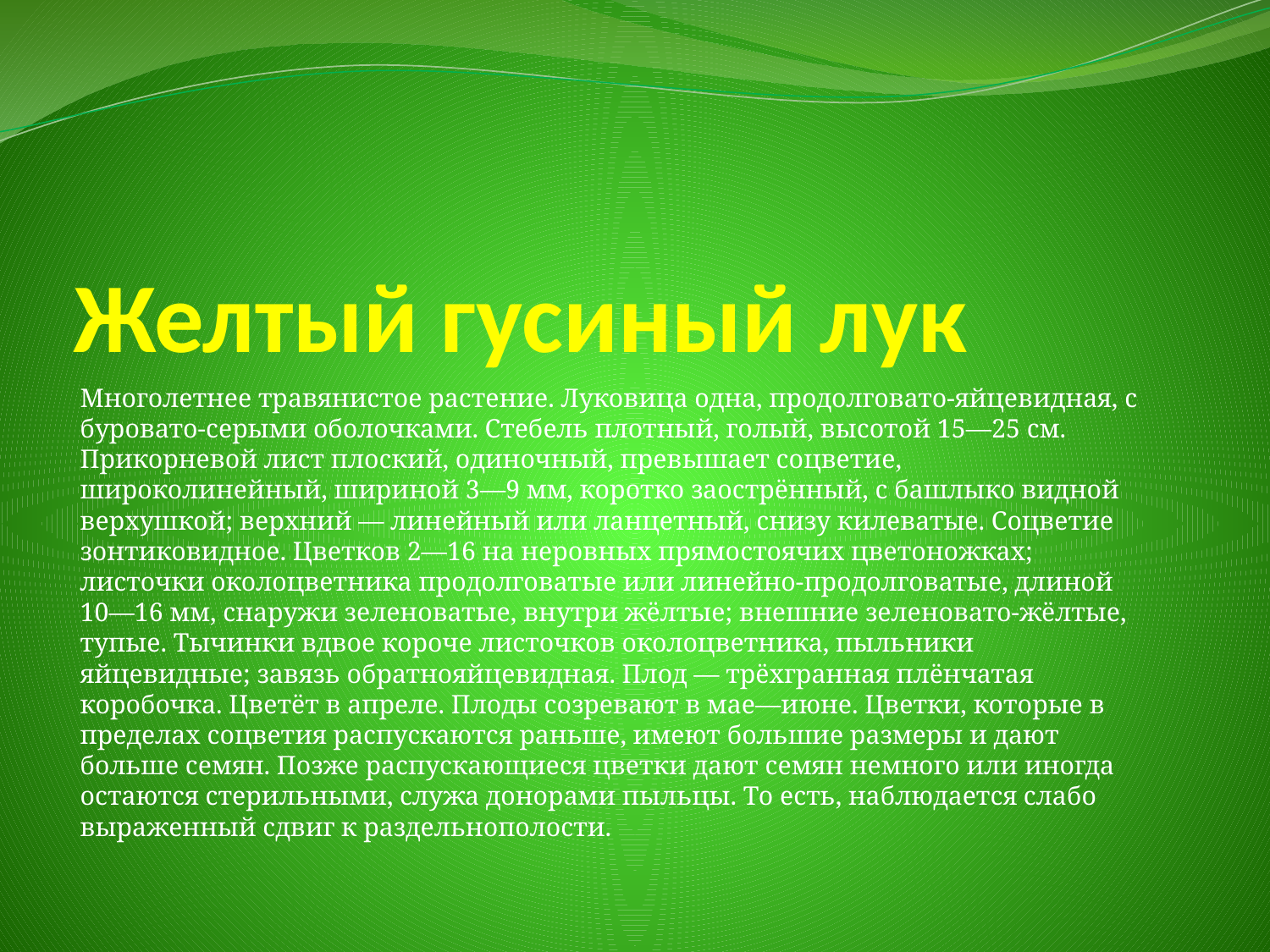

# Желтый гусиный лук
Многолетнее травянистое растение. Луковица одна, продолговато-яйцевидная, с буровато-серыми оболочками. Стебель плотный, голый, высотой 15—25 см. Прикорневой лист плоский, одиночный, превышает соцветие, широколинейный, шириной 3—9 мм, коротко заострённый, с башлыко видной верхушкой; верхний — линейный или ланцетный, снизу килеватые. Соцветие зонтиковидное. Цветков 2—16 на неровных прямостоячих цветоножках; листочки околоцветника продолговатые или линейно-продолговатые, длиной 10—16 мм, снаружи зеленоватые, внутри жёлтые; внешние зеленовато-жёлтые, тупые. Тычинки вдвое короче листочков околоцветника, пыльники яйцевидные; завязь обратнояйцевидная. Плод — трёхгранная плёнчатая коробочка. Цветёт в апреле. Плоды созревают в мае—июне. Цветки, которые в пределах соцветия распускаются раньше, имеют большие размеры и дают больше семян. Позже распускающиеся цветки дают семян немного или иногда остаются стерильными, служа донорами пыльцы. То есть, наблюдается слабо выраженный сдвиг к раздельнополости.